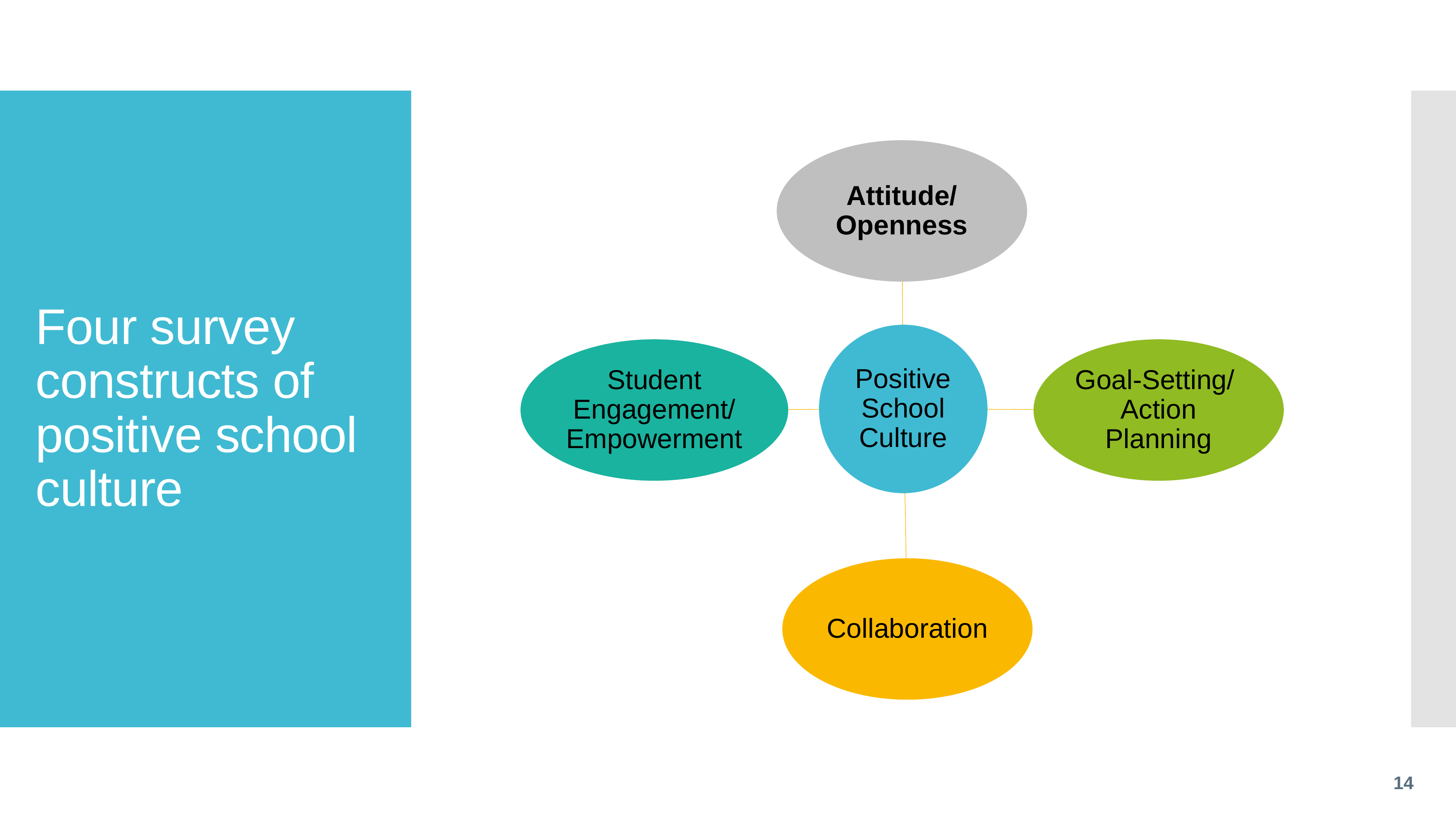

Positive School Culture

Attitude/ Openness

Goal-Setting/
Action Planning

Collaboration

Student Engagement/ Empowerment
# Four survey constructs of positive school culture
14